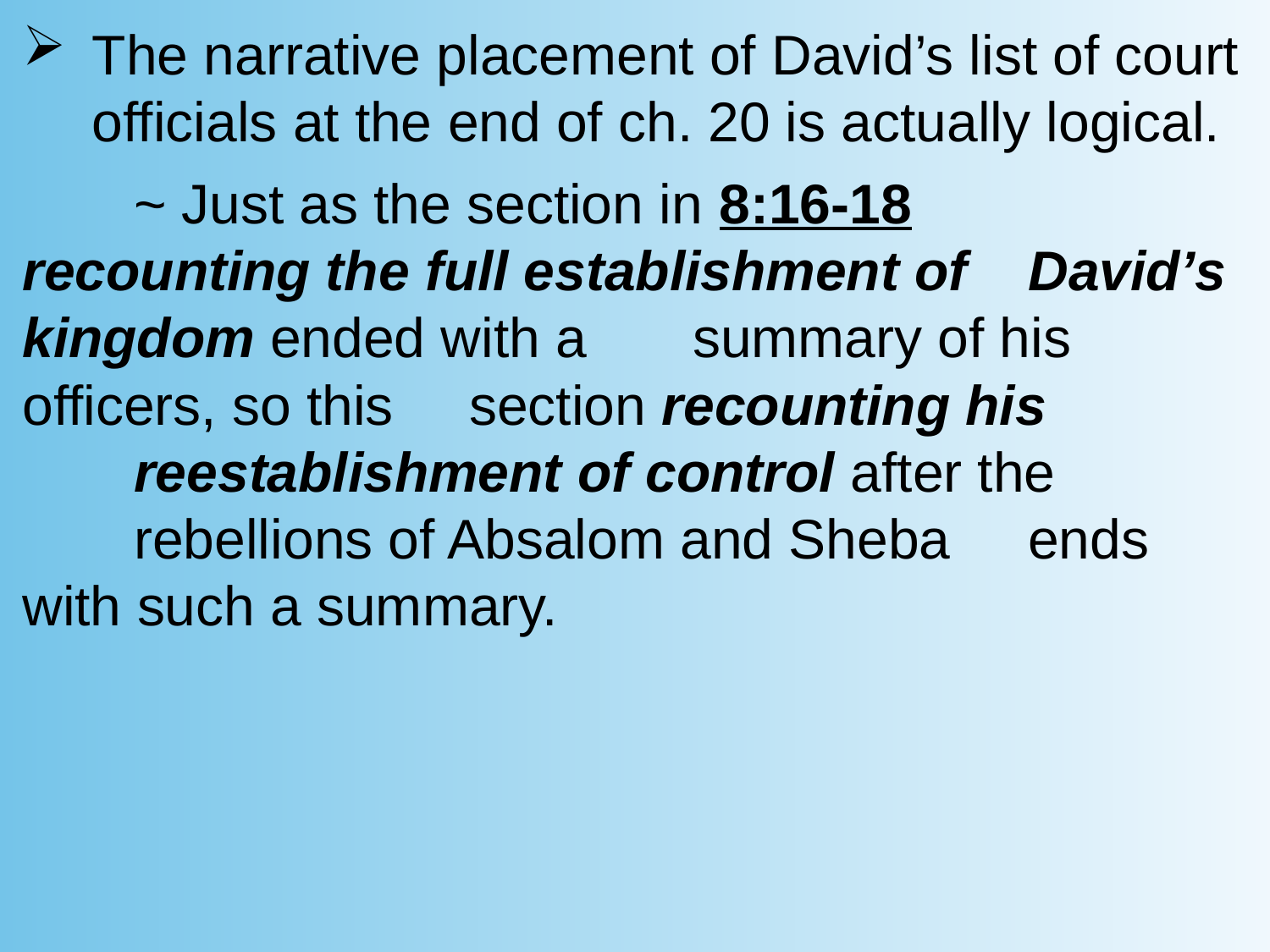

The narrative placement of David’s list of court officials at the end of ch. 20 is actually logical.
		~ Just as the section in 8:16-18 							recounting the full establishment of 					David’s kingdom ended with a 						summary of his officers, so this 						section recounting his 								reestablishment of control after the 					rebellions of Absalom and Sheba 						ends with such a summary.